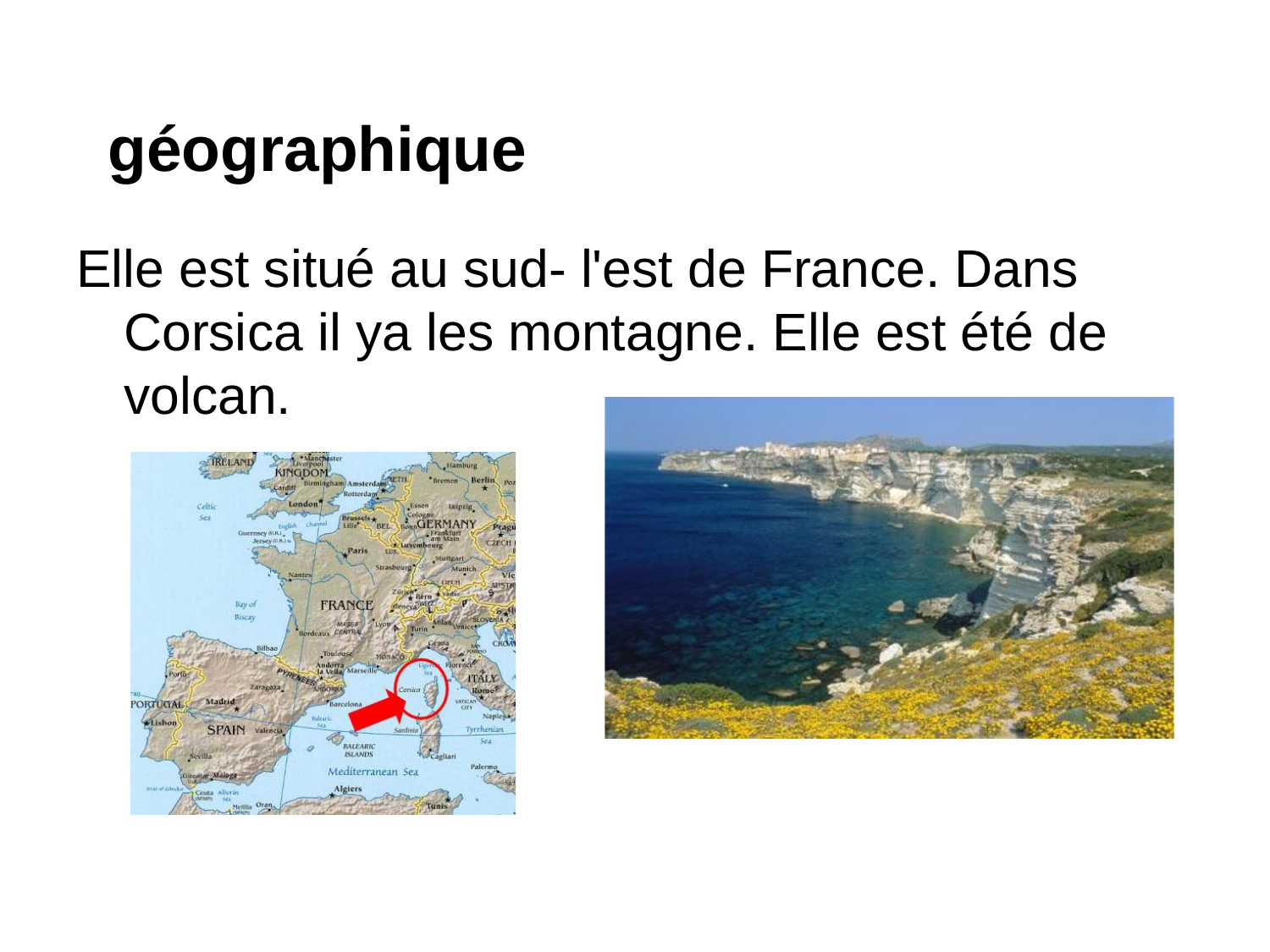

# géographique
Elle est situé au sud- l'est de France. Dans Corsica il ya les montagne. Elle est été de volcan.